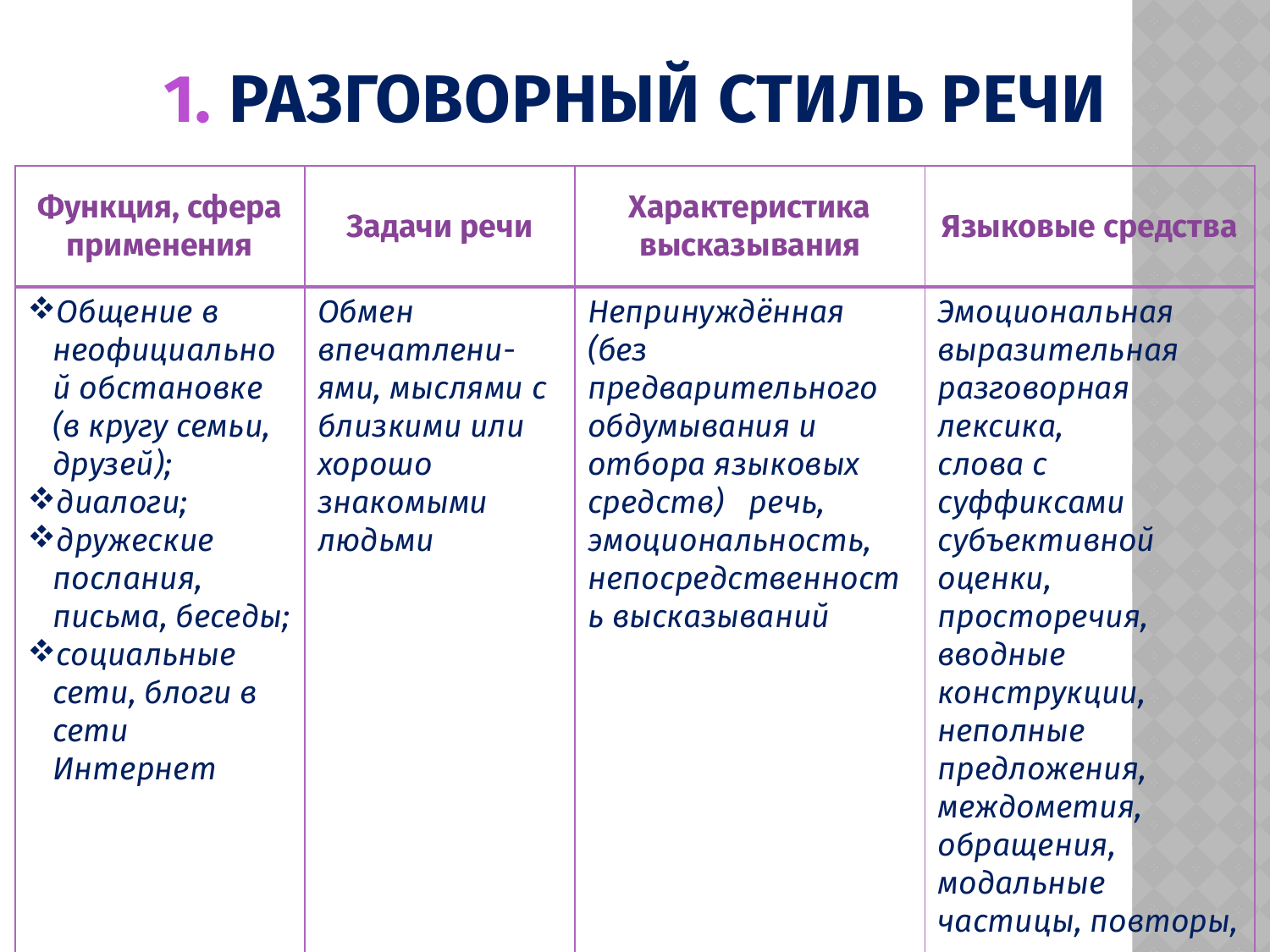

# 1. Разговорный стиль речи
| Функция, сфера применения | Задачи речи | Характеристика высказывания | Языковые средства |
| --- | --- | --- | --- |
| Общение в неофициальной обстановке (в кругу семьи, друзей); диалоги; дружеские послания, письма, беседы; социальные сети, блоги в сети Интернет | Обмен впечатлени-ями, мыслями с близкими или хорошо знакомыми людьми | Непринуждённая (без предварительного обдумывания и отбора языковых средств) речь, эмоциональность, непосредственность высказываний | Эмоциональная выразительная разговорная лексика, слова с суффиксами субъективной оценки, просторечия, вводные конструкции, неполные предложения, междометия, обращения, модальные частицы, повторы, инверсии… |